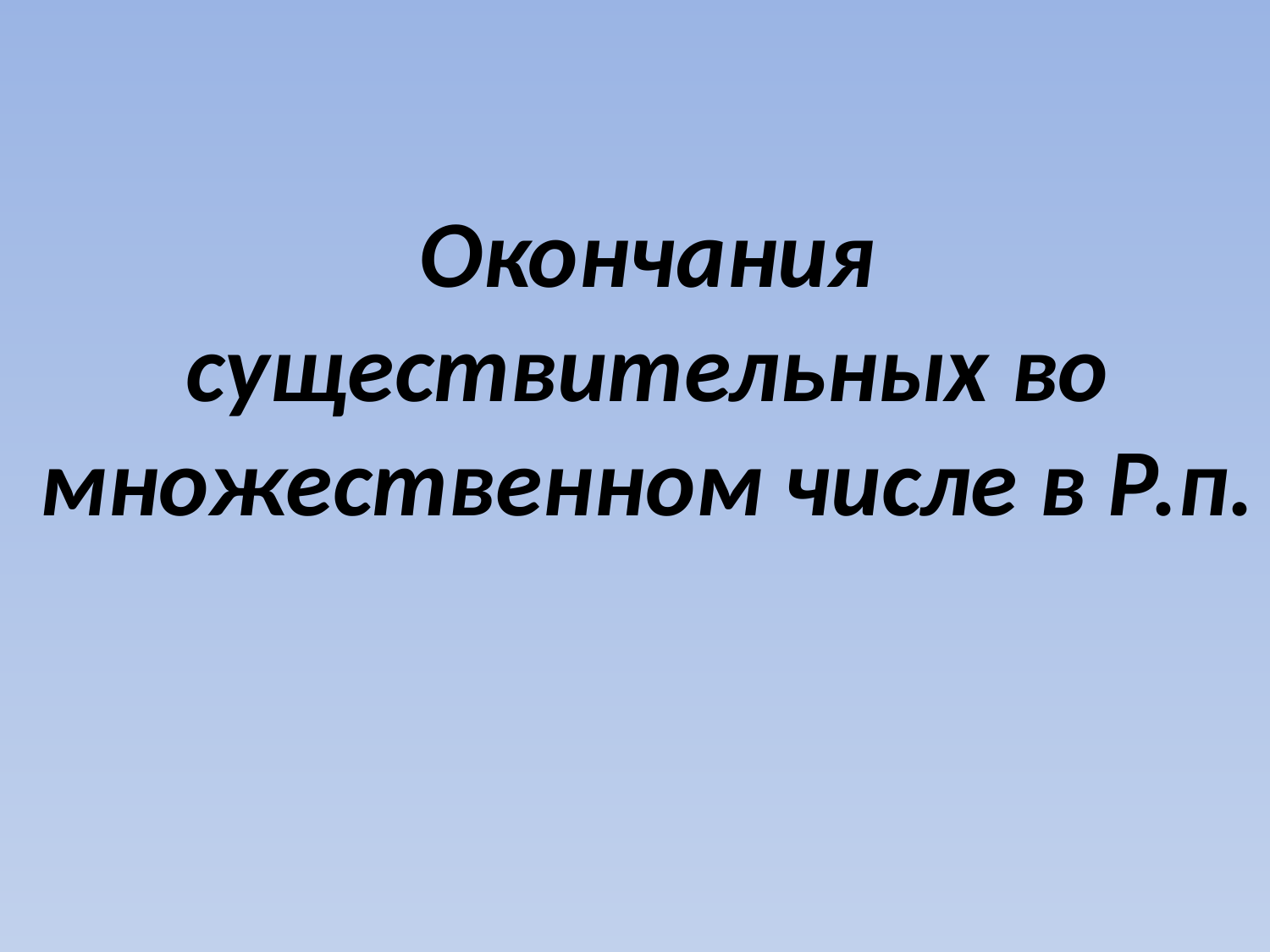

Окончания существительных во множественном числе в Р.п.